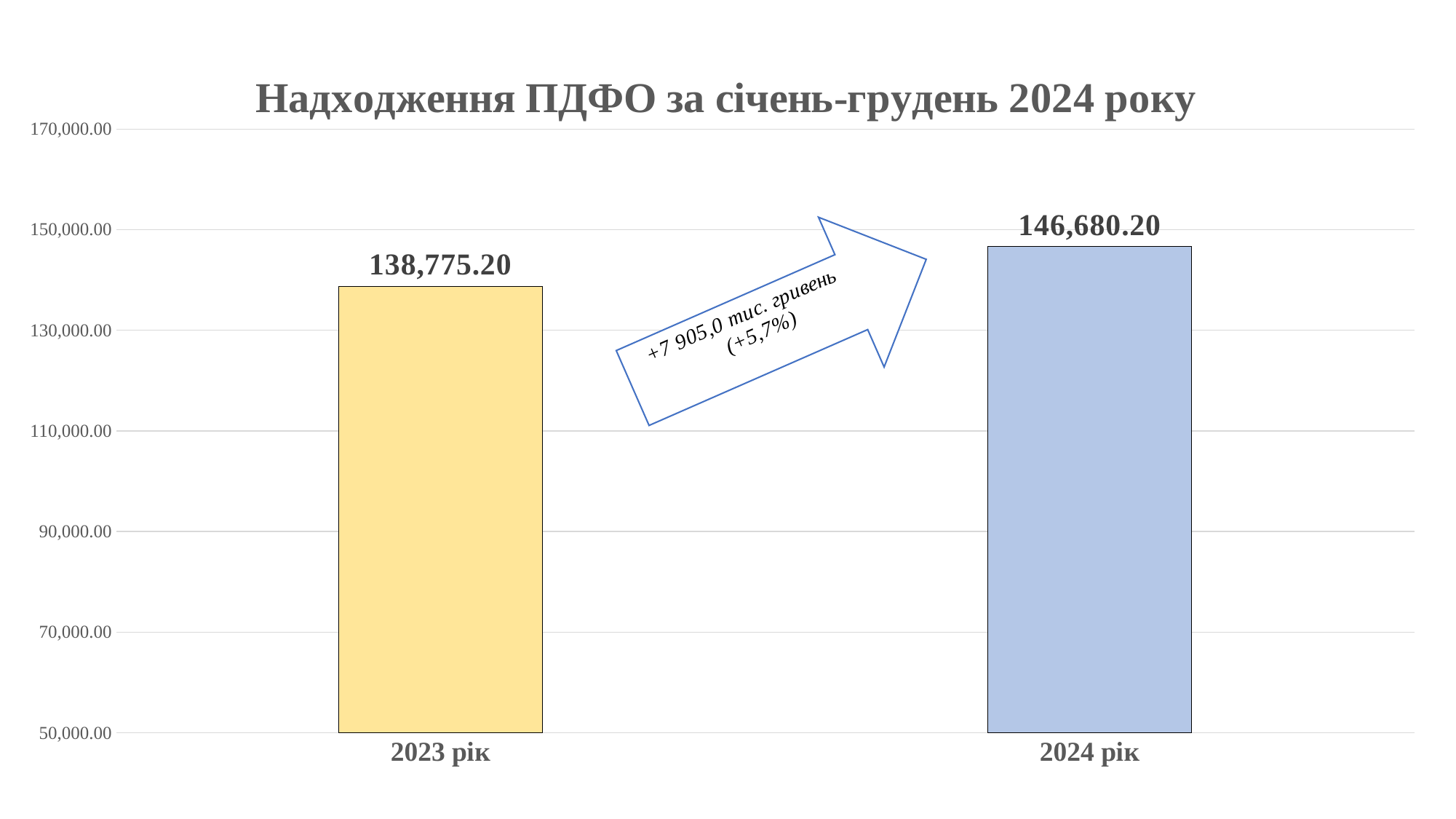

### Chart: Надходження ПДФО за січень-грудень 2024 року

| Category |  |
|---|---|
| 2023 рік | 138775.2 |
| 2024 рік | 146680.2 |